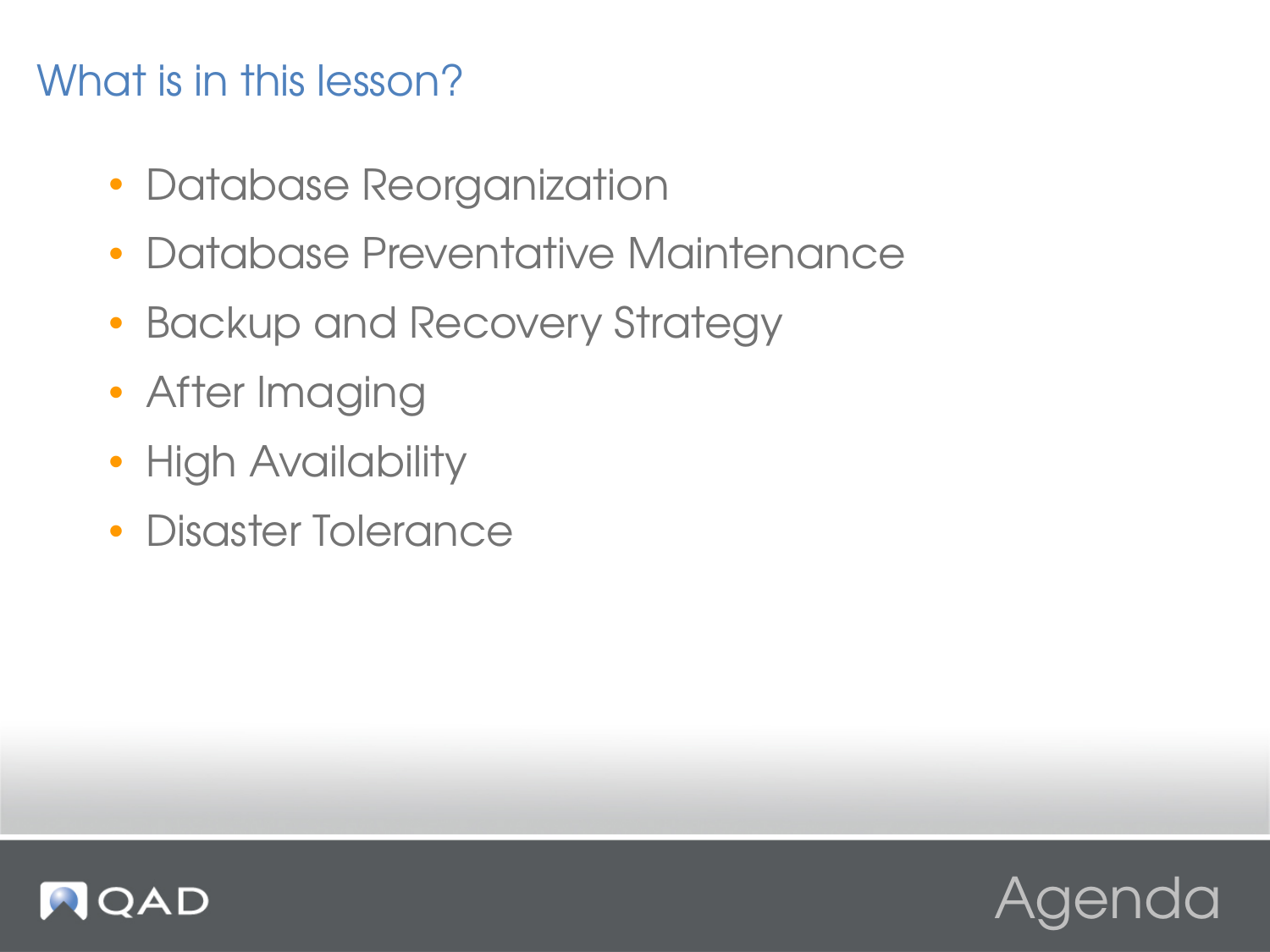

What is in this lesson?
Database Reorganization
Database Preventative Maintenance
Backup and Recovery Strategy
After Imaging
High Availability
Disaster Tolerance

# Agenda